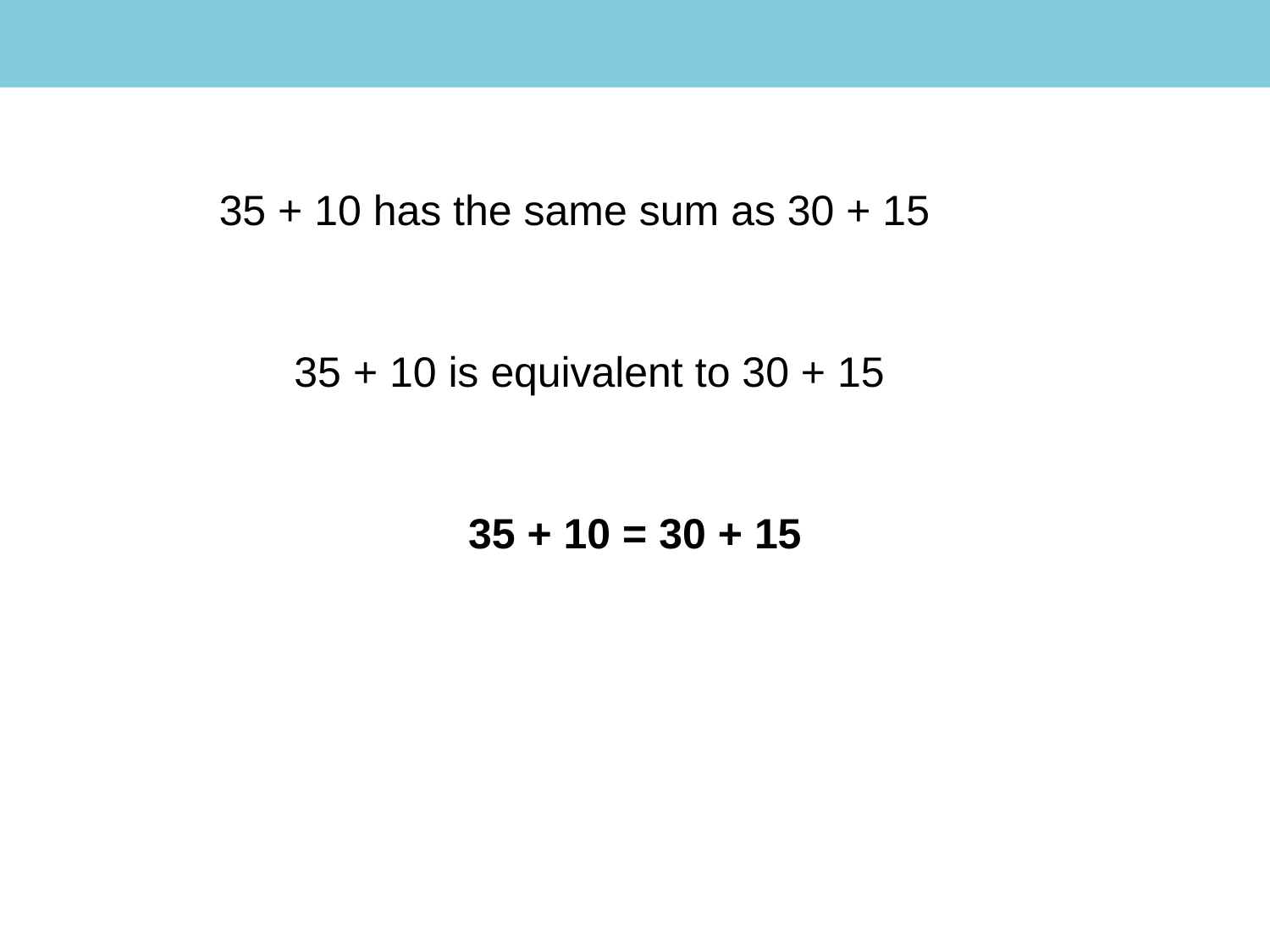

35 + 10 has the same sum as 30 + 15
35 + 10 is equivalent to 30 + 15
35 + 10 = 30 + 15